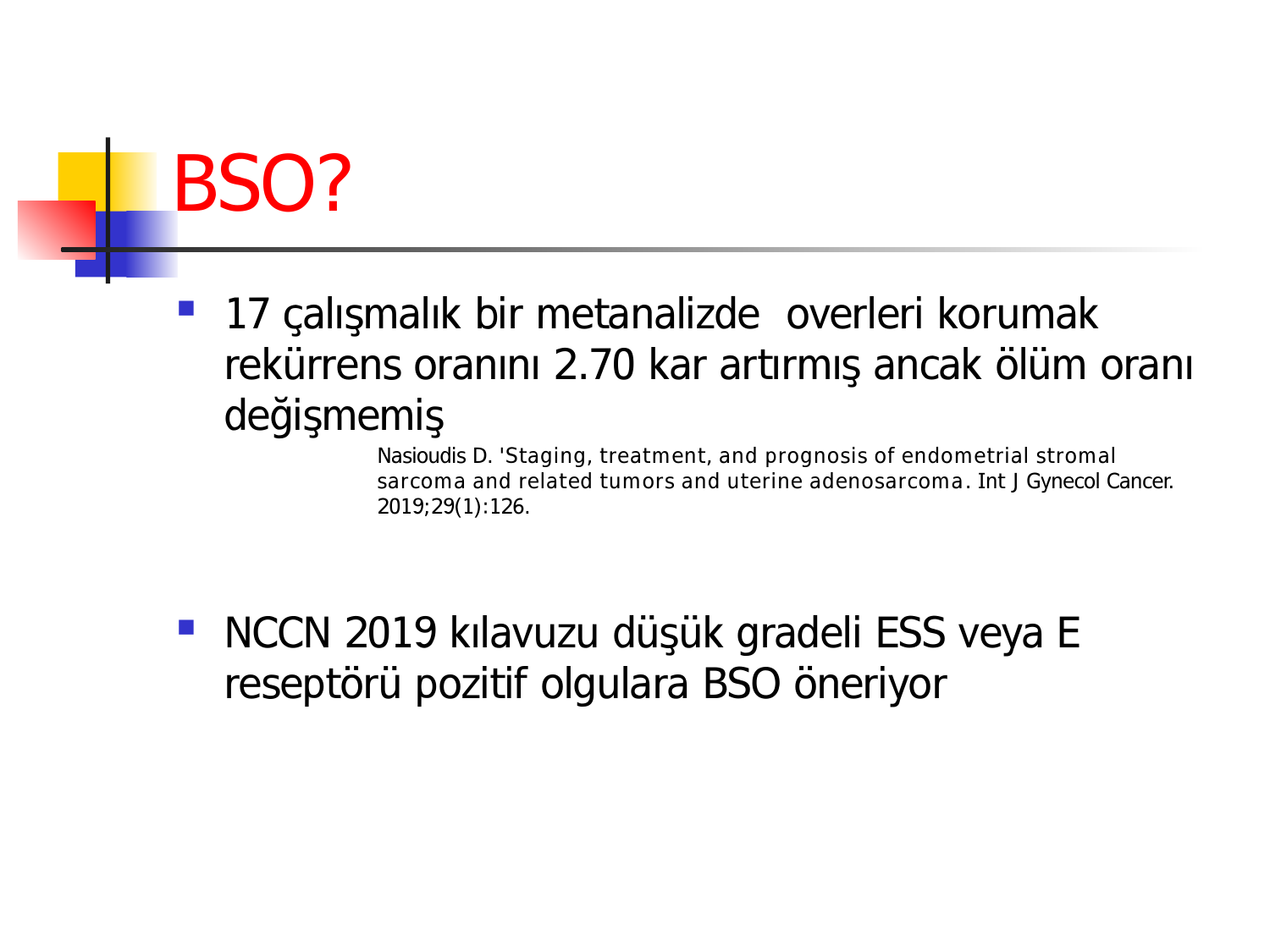

# BSO?
17 çalışmalık bir metanalizde  overleri korumak rekürrens oranını 2.70 kar artırmış ancak ölüm oranı değişmemiş

NCCN 2019 kılavuzu düşük gradeli ESS veya E reseptörü pozitif olgulara BSO öneriyor

Nasioudis D. 'Staging, treatment, and prognosis of endometrial stromal sarcoma and related tumors and uterine adenosarcoma. Int J Gynecol Cancer. 2019;29(1):126.